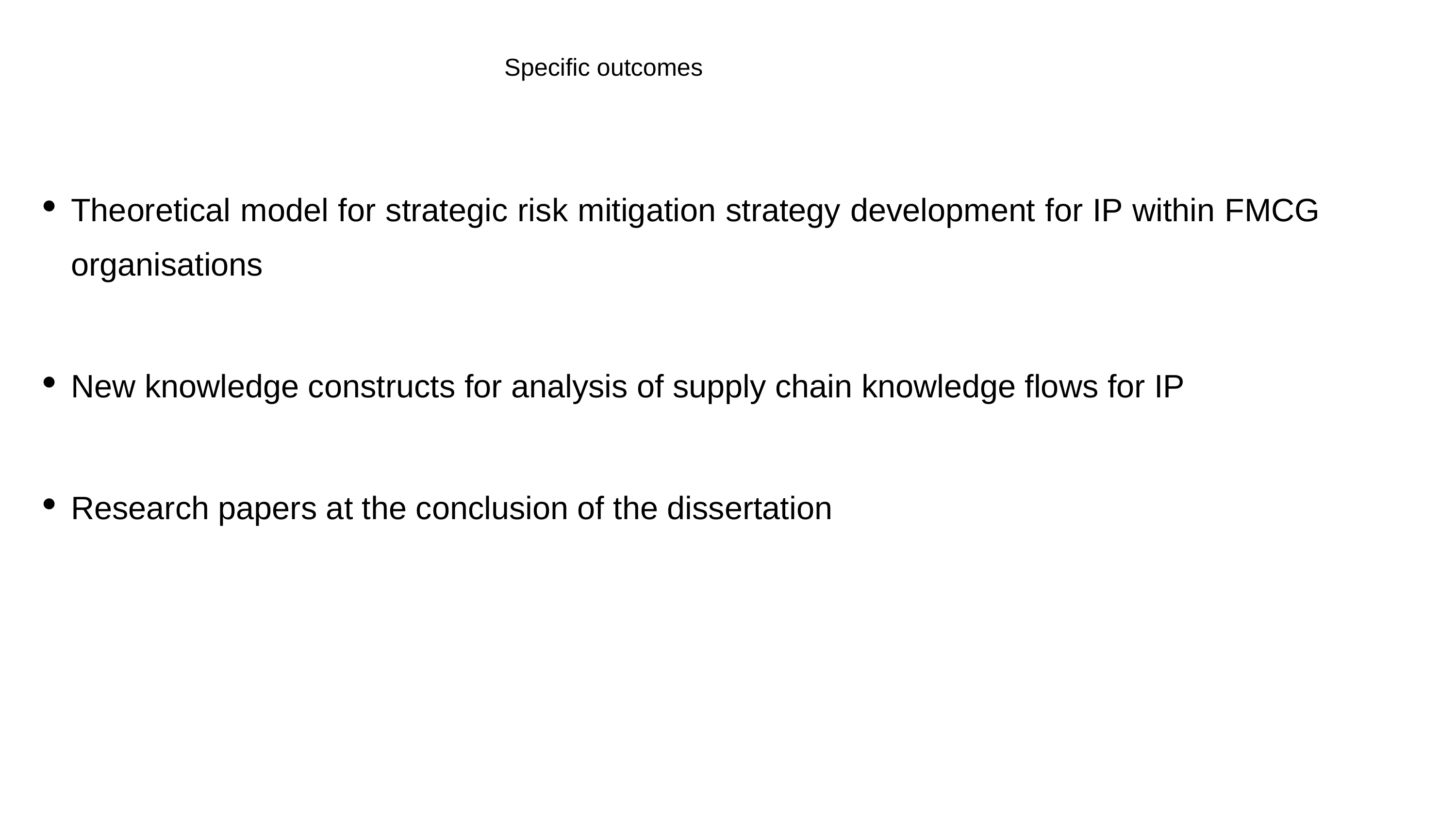

# Specific outcomes

Theoretical model for strategic risk mitigation strategy development for IP within FMCG organisations

New knowledge constructs for analysis of supply chain knowledge flows for IP

Research papers at the conclusion of the dissertation